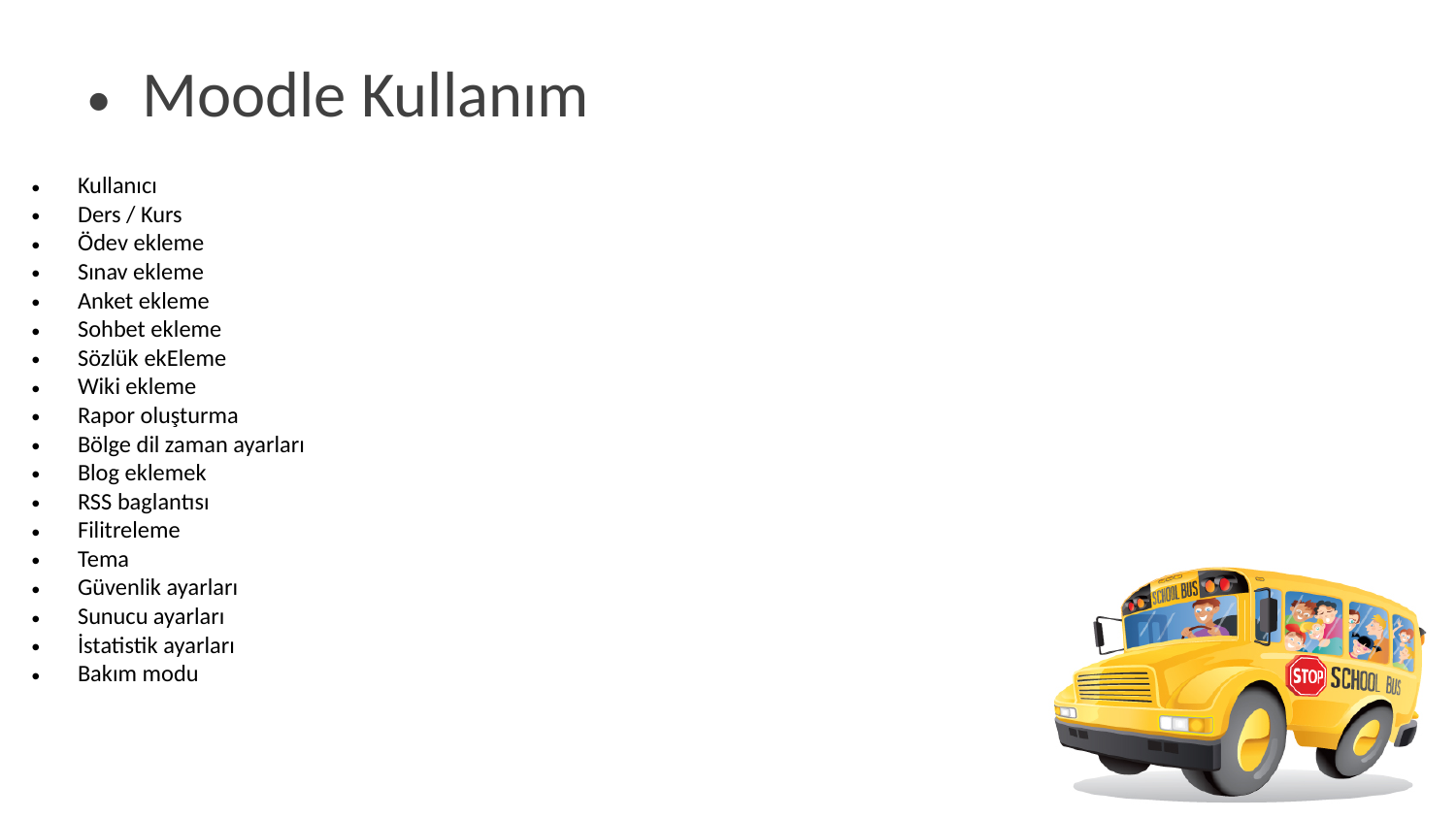

Moodle Kullanım
Kullanıcı
Ders / Kurs
Ödev ekleme
Sınav ekleme
Anket ekleme
Sohbet ekleme
Sözlük ekEleme
Wiki ekleme
Rapor oluşturma
Bölge dil zaman ayarları
Blog eklemek
RSS baglantısı
Filitreleme
Tema
Güvenlik ayarları
Sunucu ayarları
İstatistik ayarları
Bakım modu